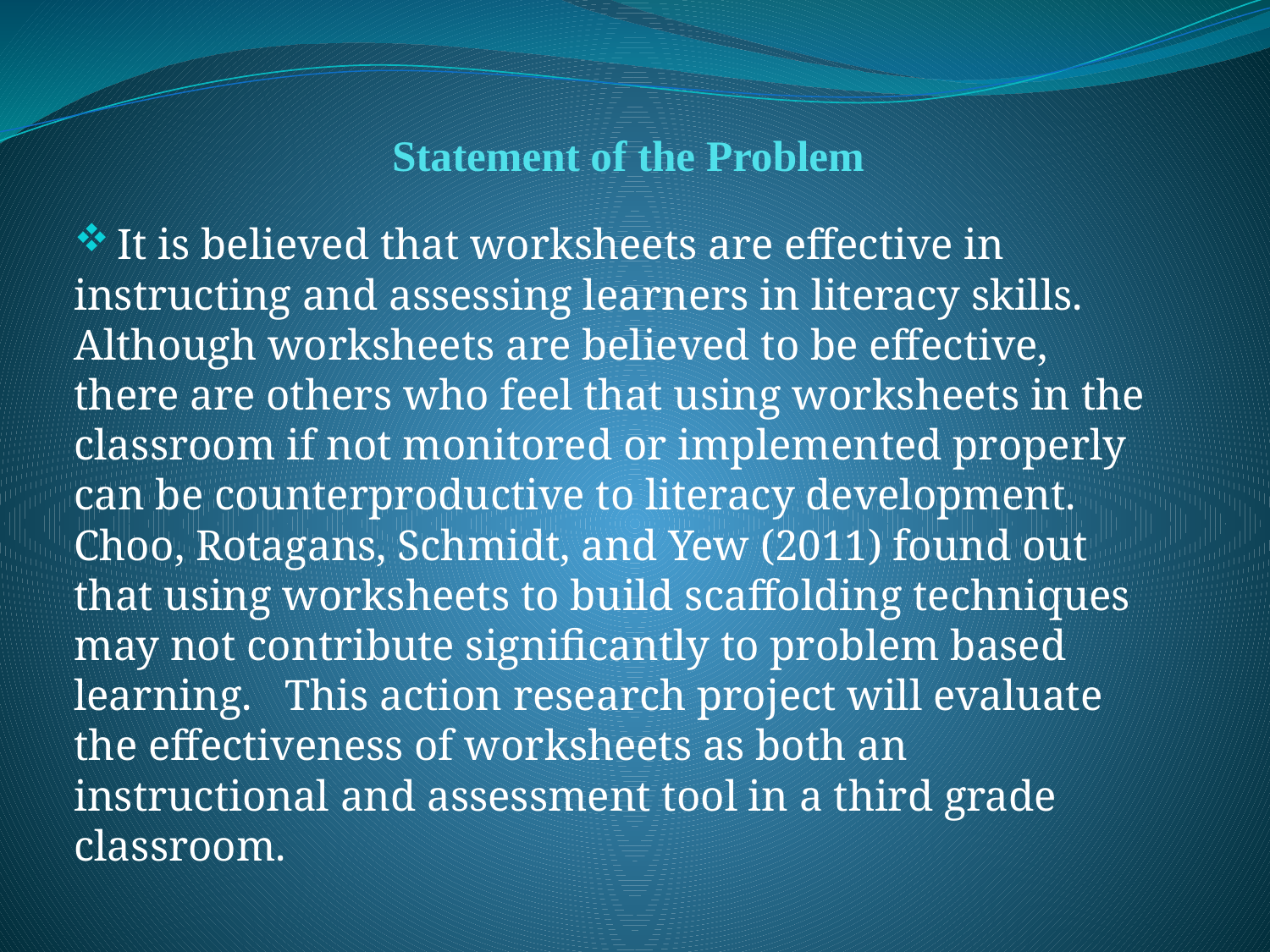

# Statement of the Problem
 It is believed that worksheets are effective in instructing and assessing learners in literacy skills.   Although worksheets are believed to be effective, there are others who feel that using worksheets in the classroom if not monitored or implemented properly can be counterproductive to literacy development.  Choo, Rotagans, Schmidt, and Yew (2011) found out that using worksheets to build scaffolding techniques may not contribute significantly to problem based learning.   This action research project will evaluate the effectiveness of worksheets as both an instructional and assessment tool in a third grade classroom.